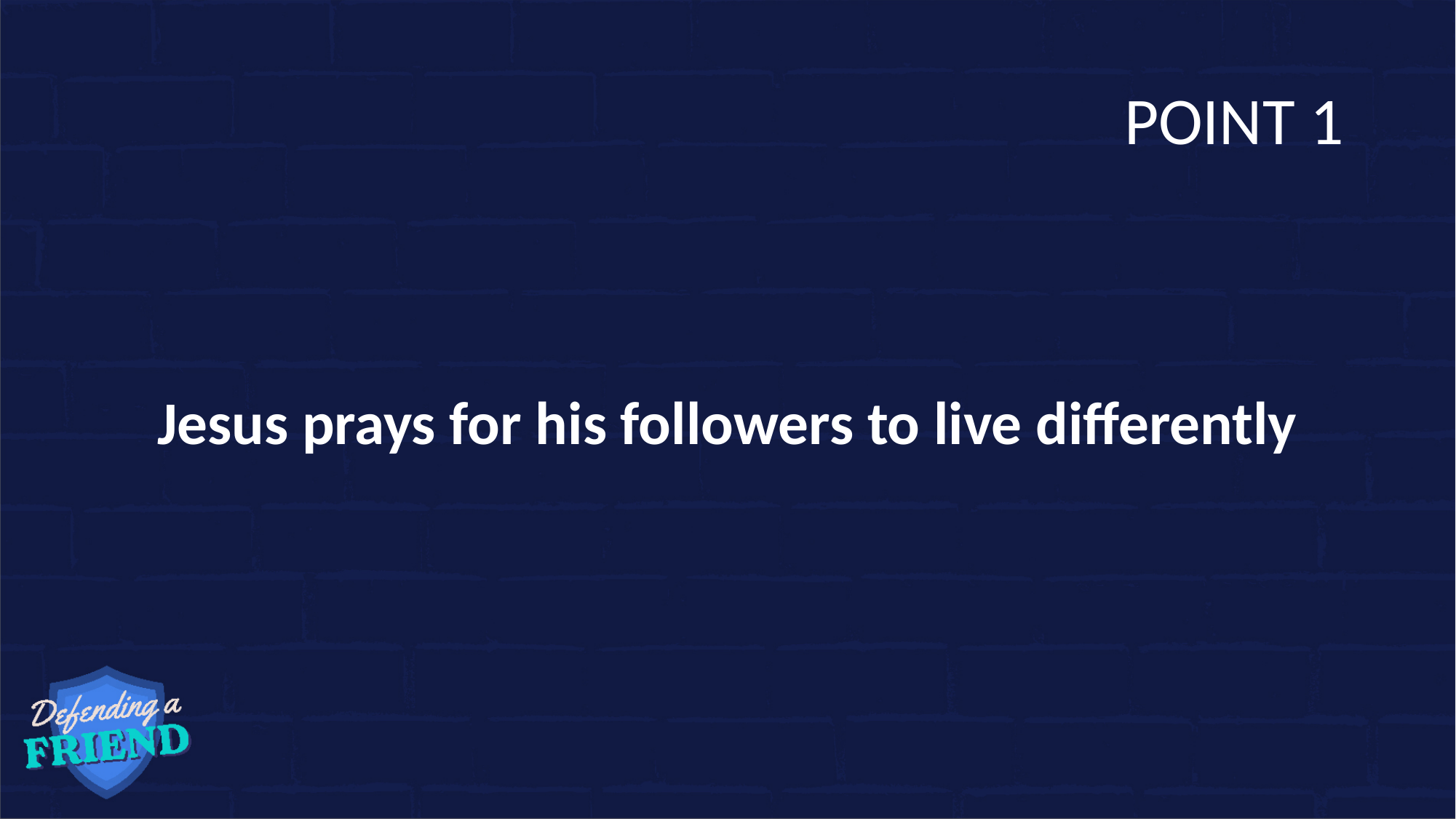

# POINT 1

Jesus prays for his followers to live differently